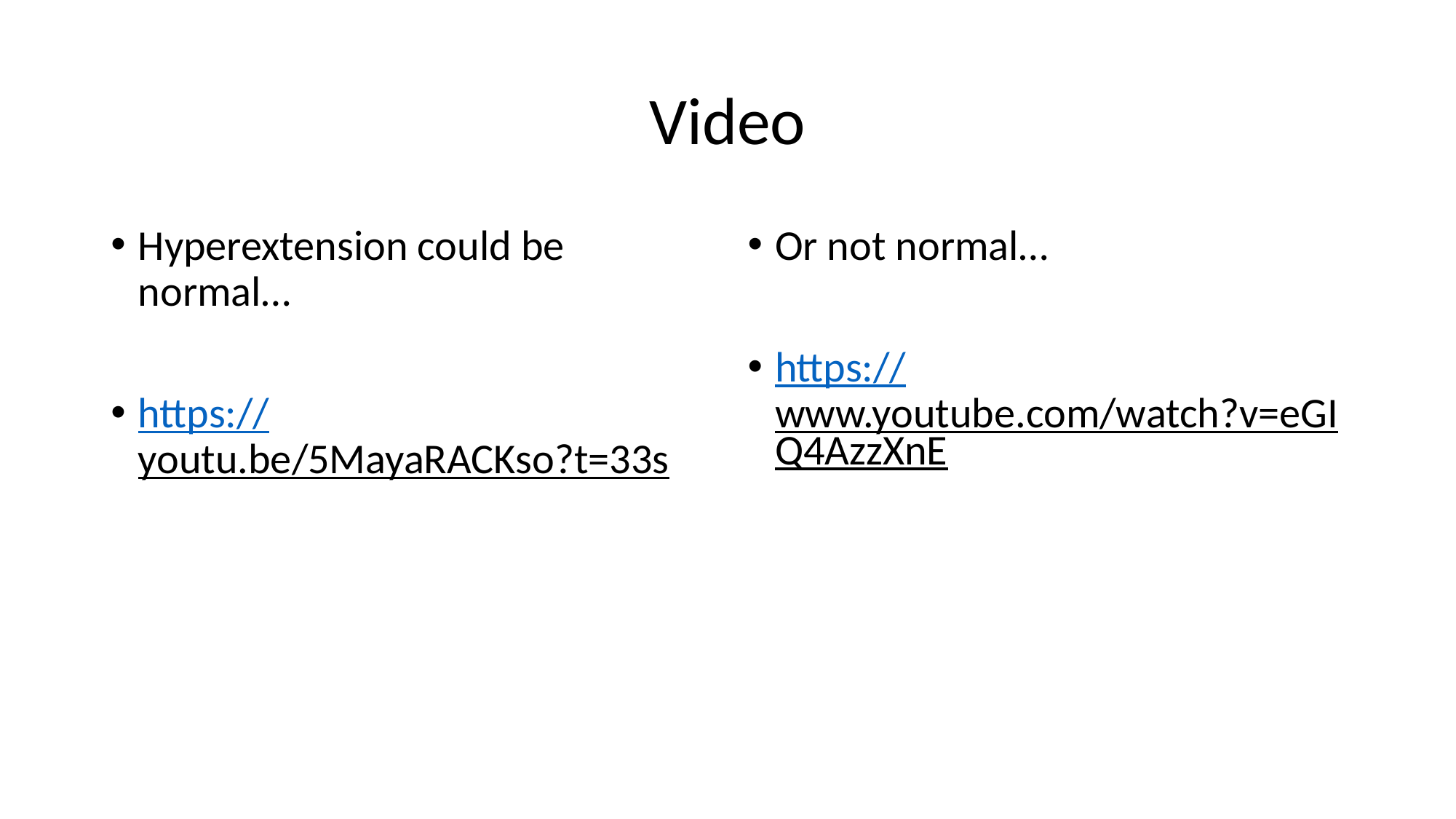

# Video
Hyperextension could be normal…

https://youtu.be/5MayaRACKso?t=33s
Or not normal…

https://www.youtube.com/watch?v=eGIQ4AzzXnE